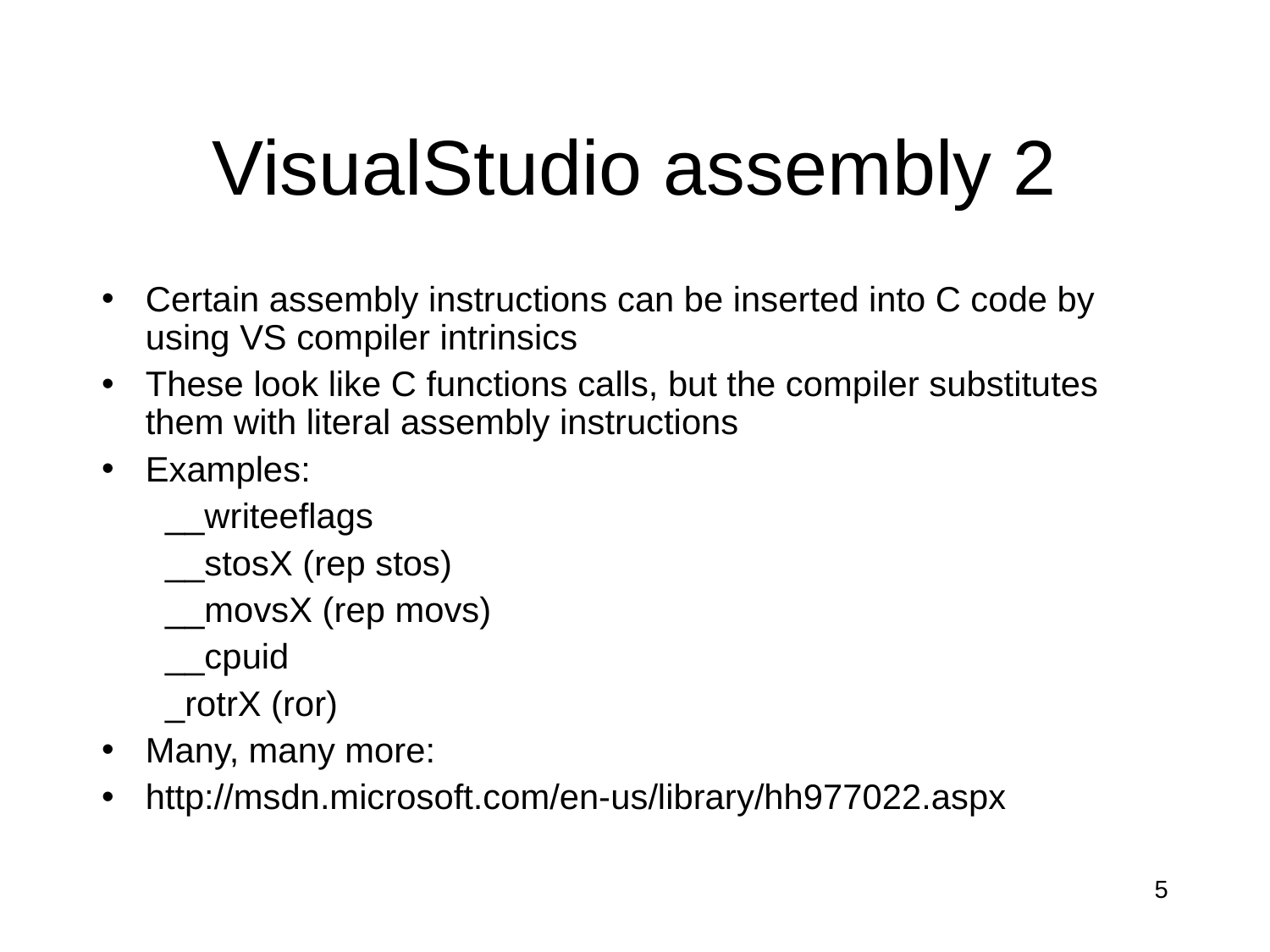

VisualStudio assembly 2
Certain assembly instructions can be inserted into C code by using VS compiler intrinsics
These look like C functions calls, but the compiler substitutes them with literal assembly instructions
Examples:
__writeeflags
__stosX (rep stos)
__movsX (rep movs)
__cpuid
_rotrX (ror)
Many, many more:
http://msdn.microsoft.com/en-us/library/hh977022.aspx
5